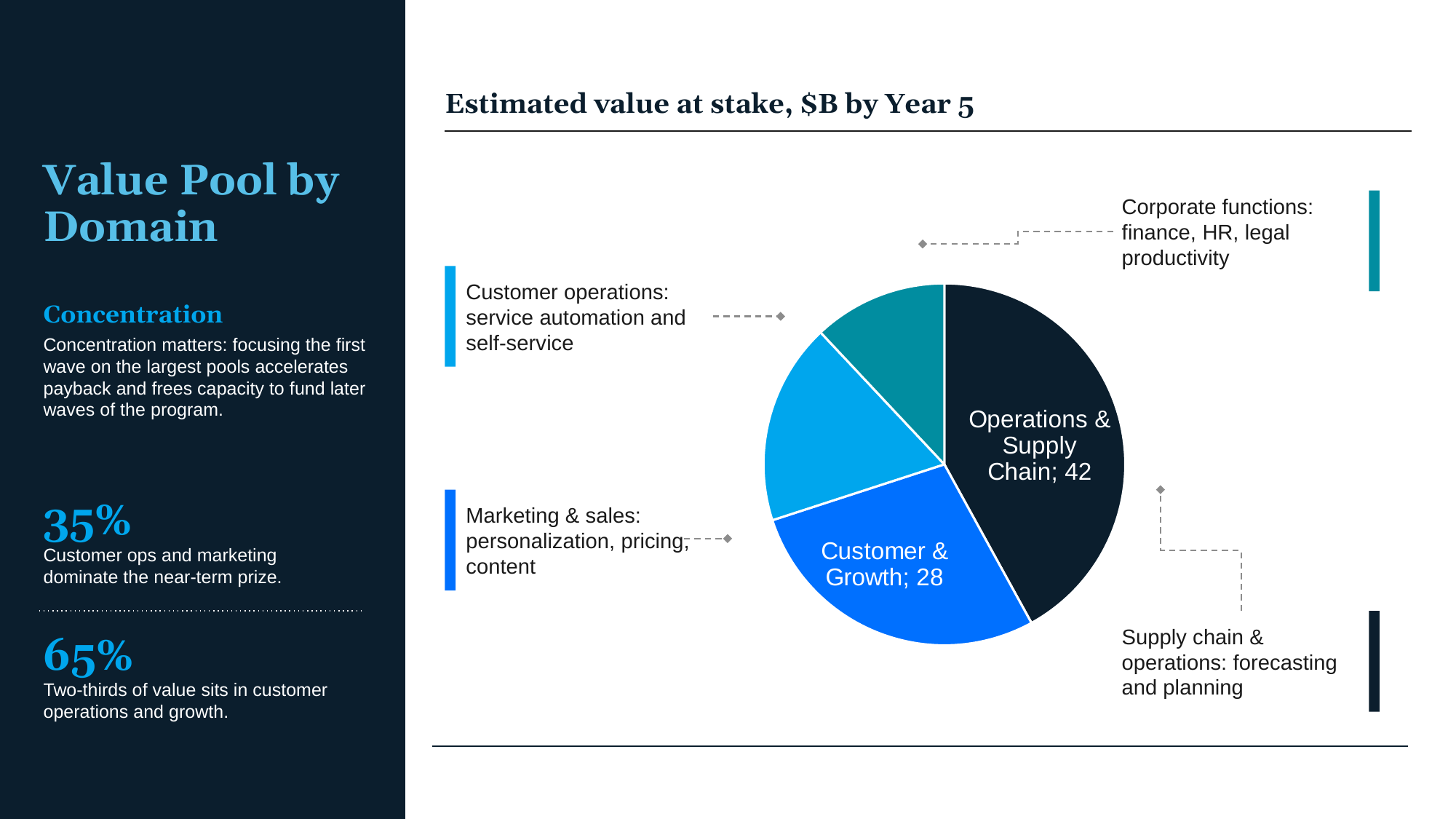

# Value Pool by Domain
Estimated value at stake, $B by Year 5
Corporate functions: finance, HR, legal productivity

### Chart

| Category | Share of value |
|---|---|
| Operations & Supply Chain | 42.0 |
| Customer & Growth | 28.0 |
| Corporate Functions | 18.0 |
| Risk & Compliance | 12.0 |
Customer operations: service automation and self-service
Concentration
Concentration matters: focusing the first wave on the largest pools accelerates payback and frees capacity to fund later waves of the program.

Marketing & sales: personalization, pricing, content
35%
Customer ops and marketing dominate the near-term prize.
65%
Two-thirds of value sits in customer operations and growth.
Supply chain & operations: forecasting and planning